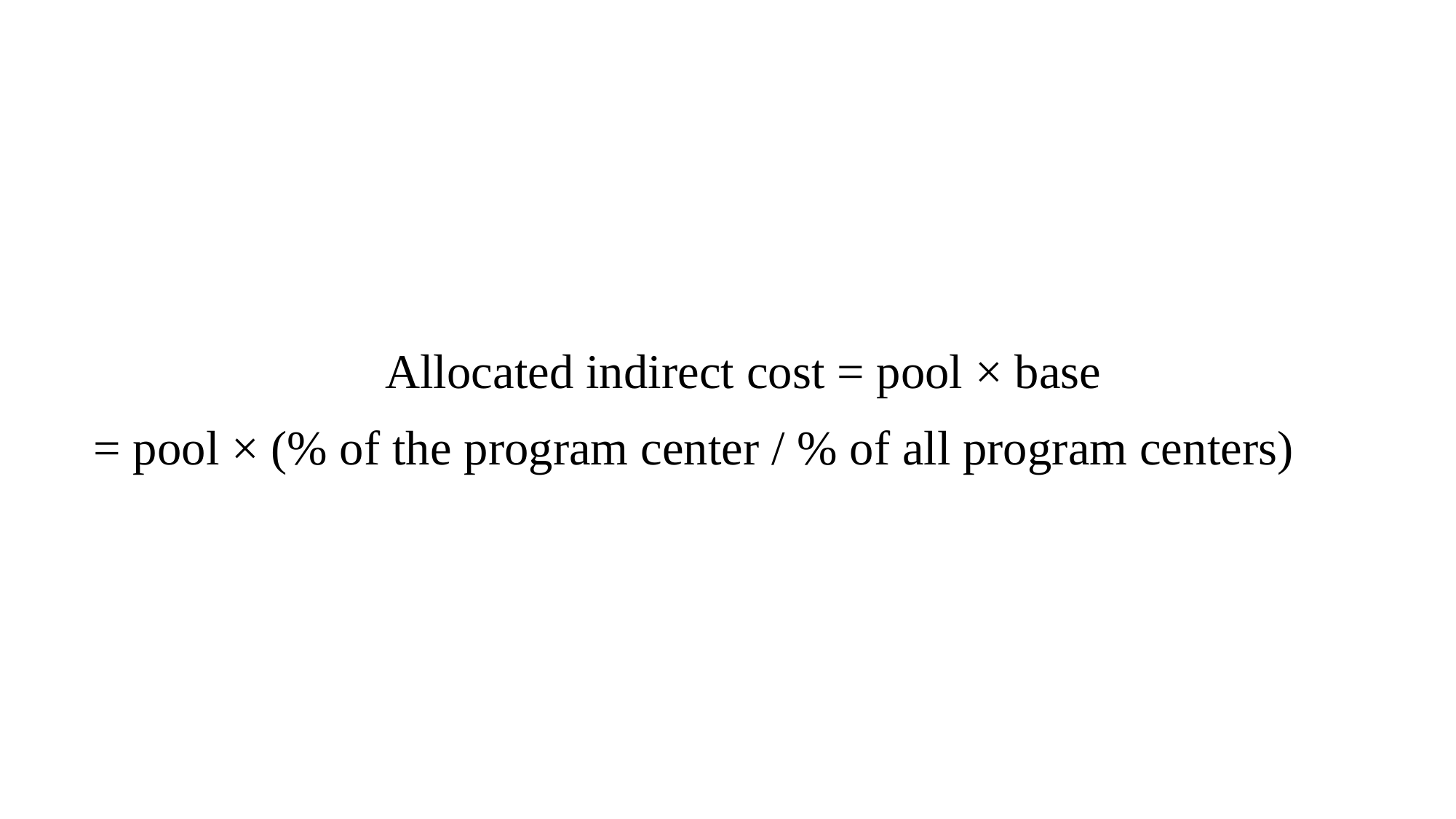

Allocated indirect cost = pool × base
= pool × (% of the program center / % of all program centers)